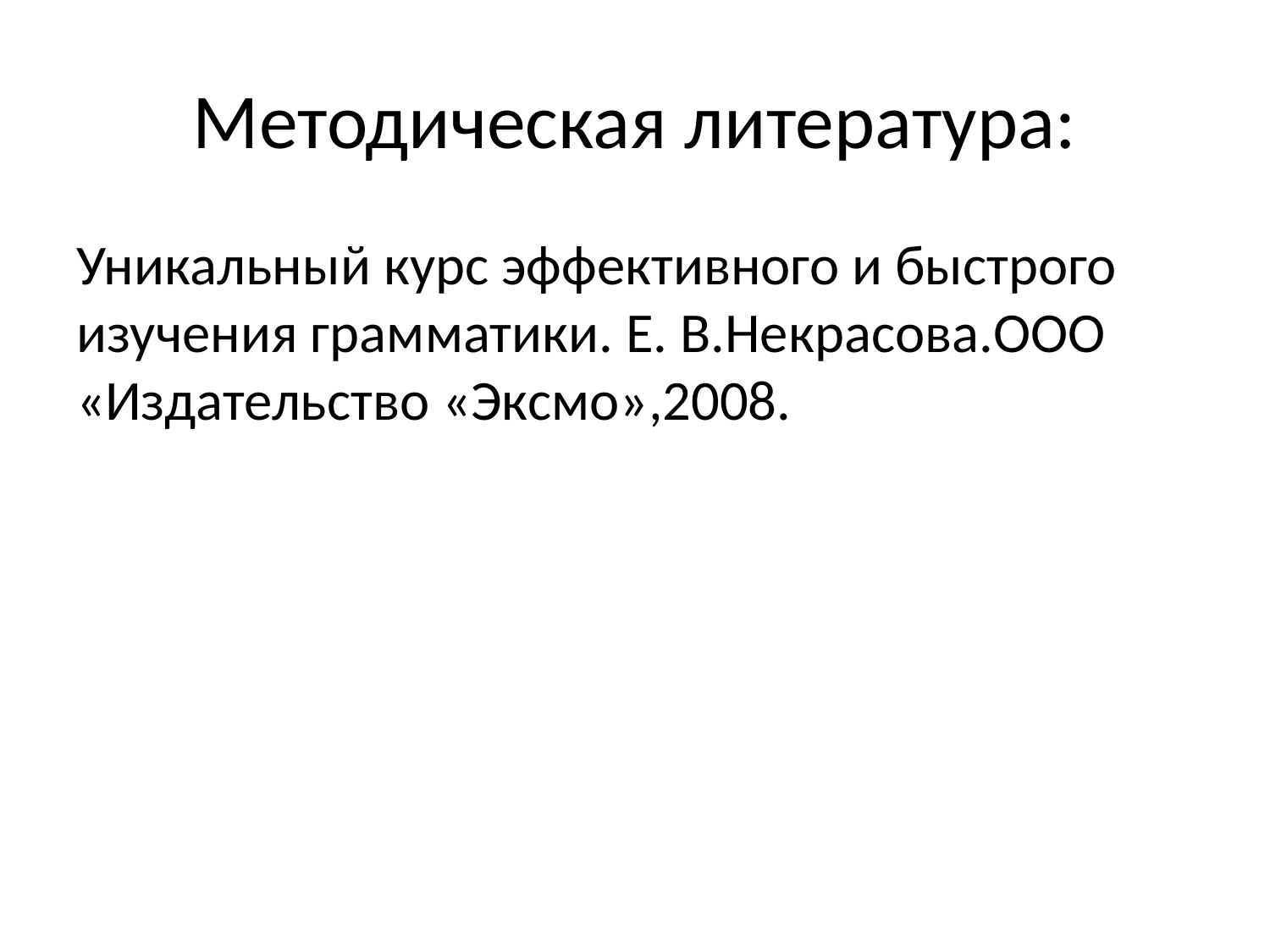

# Методическая литература:
Уникальный курс эффективного и быстрого изучения грамматики. Е. В.Некрасова.ООО «Издательство «Эксмо»,2008.